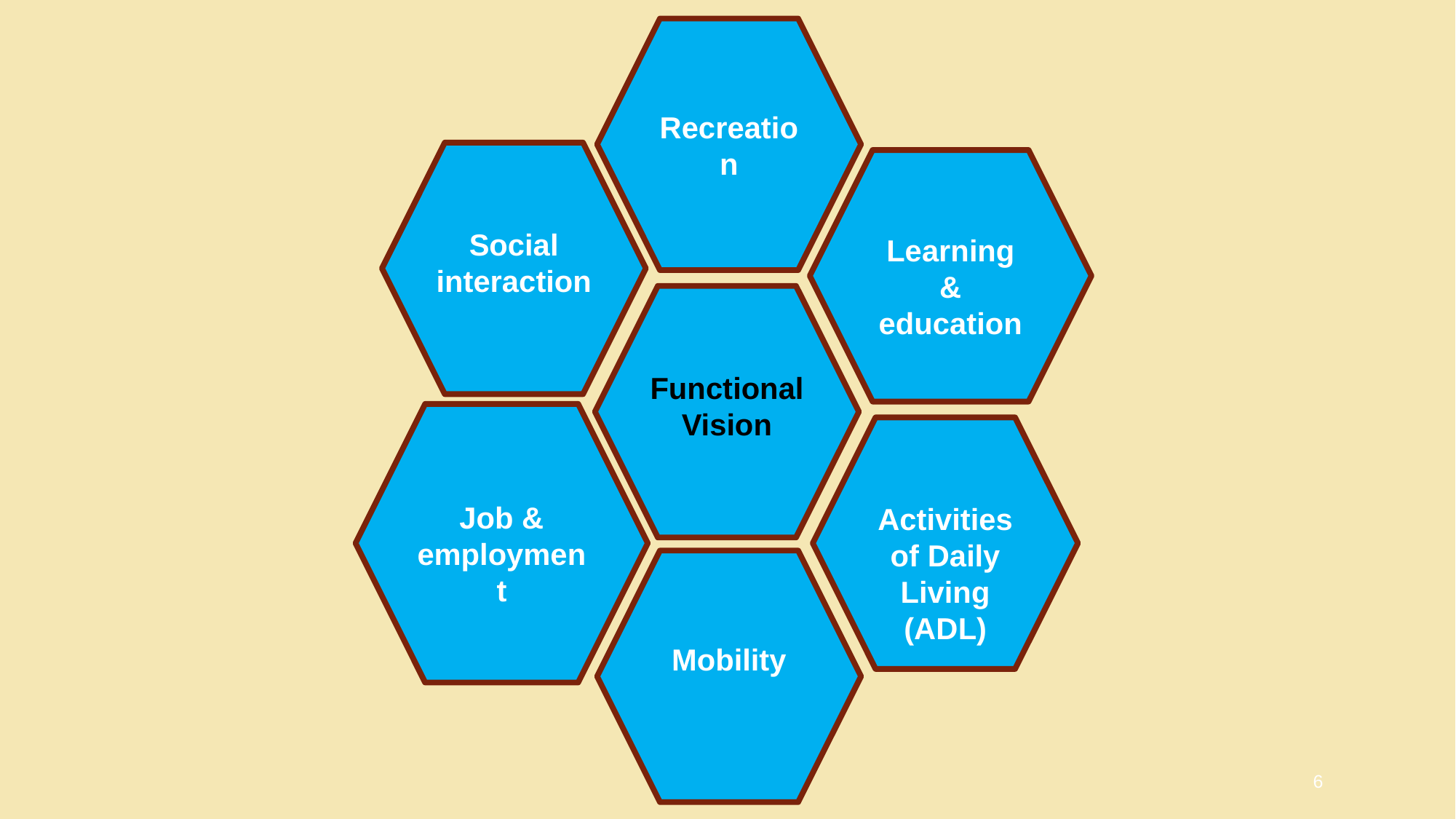

Recreation

Social interaction

Learning
& education

Functional Vision

Job & employment

Activities of Daily Living
(ADL)

Mobility
6